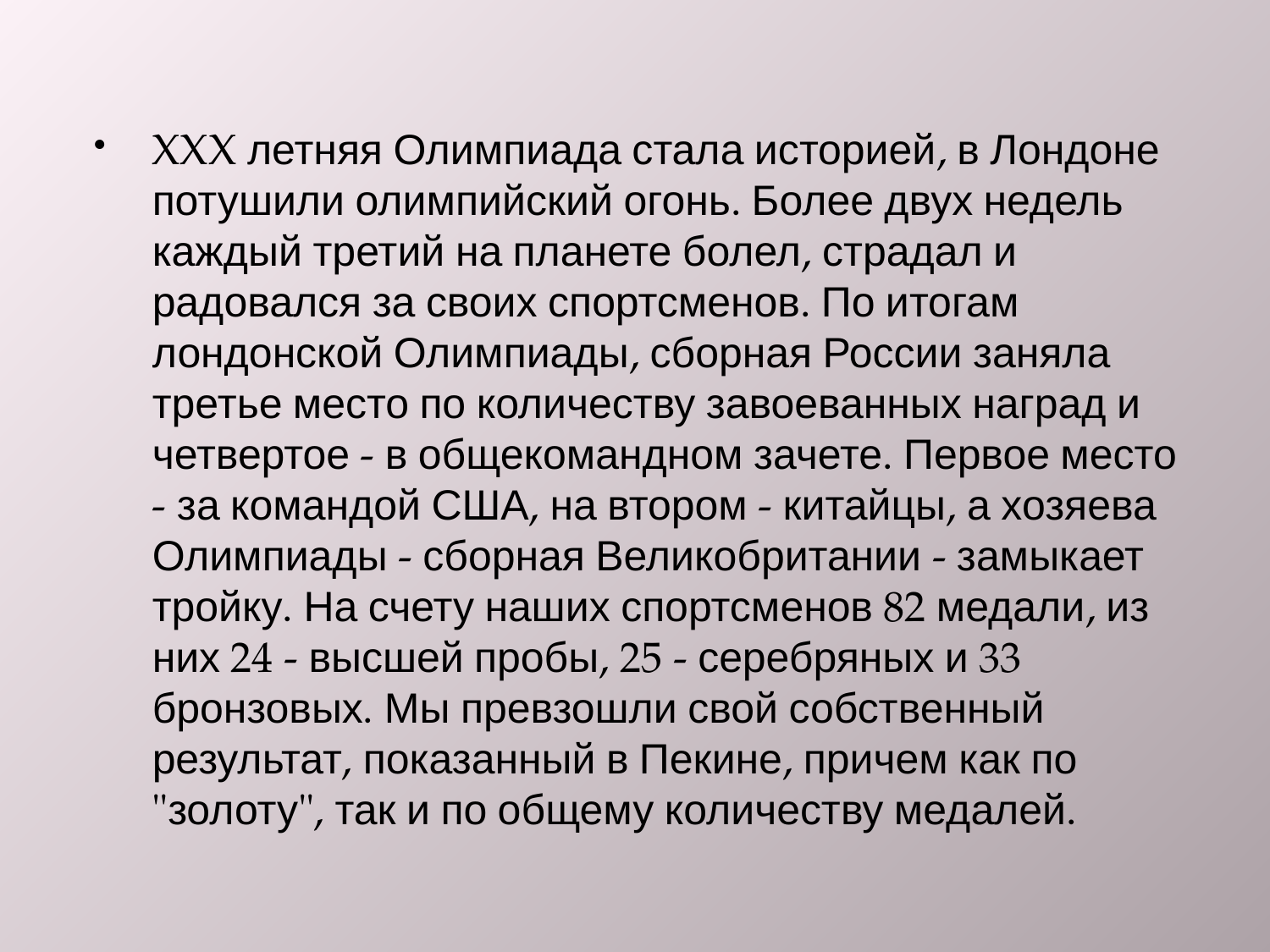

#
XXX летняя Олимпиада стала историей, в Лондоне потушили олимпийский огонь. Более двух недель каждый третий на планете болел, страдал и радовался за своих спортсменов. По итогам лондонской Олимпиады, сборная России заняла третье место по количеству завоеванных наград и четвертое - в общекомандном зачете. Первое место - за командой США, на втором - китайцы, а хозяева Олимпиады - сборная Великобритании - замыкает тройку. На счету наших спортсменов 82 медали, из них 24 - высшей пробы, 25 - серебряных и 33 бронзовых. Мы превзошли свой собственный результат, показанный в Пекине, причем как по "золоту", так и по общему количеству медалей.